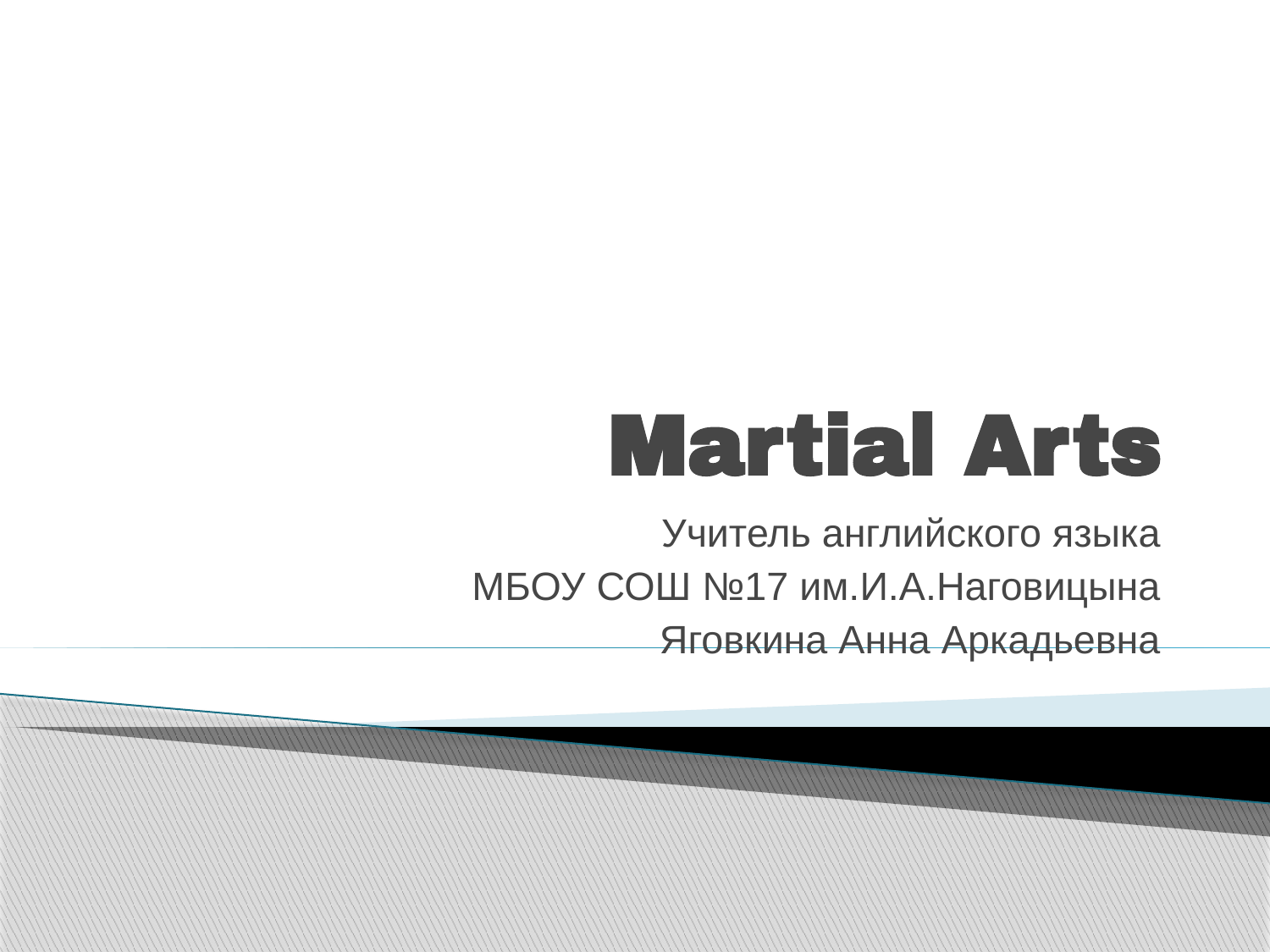

# Martial Arts
Учитель английского языка
 МБОУ СОШ №17 им.И.А.Наговицына
Яговкина Анна Аркадьевна